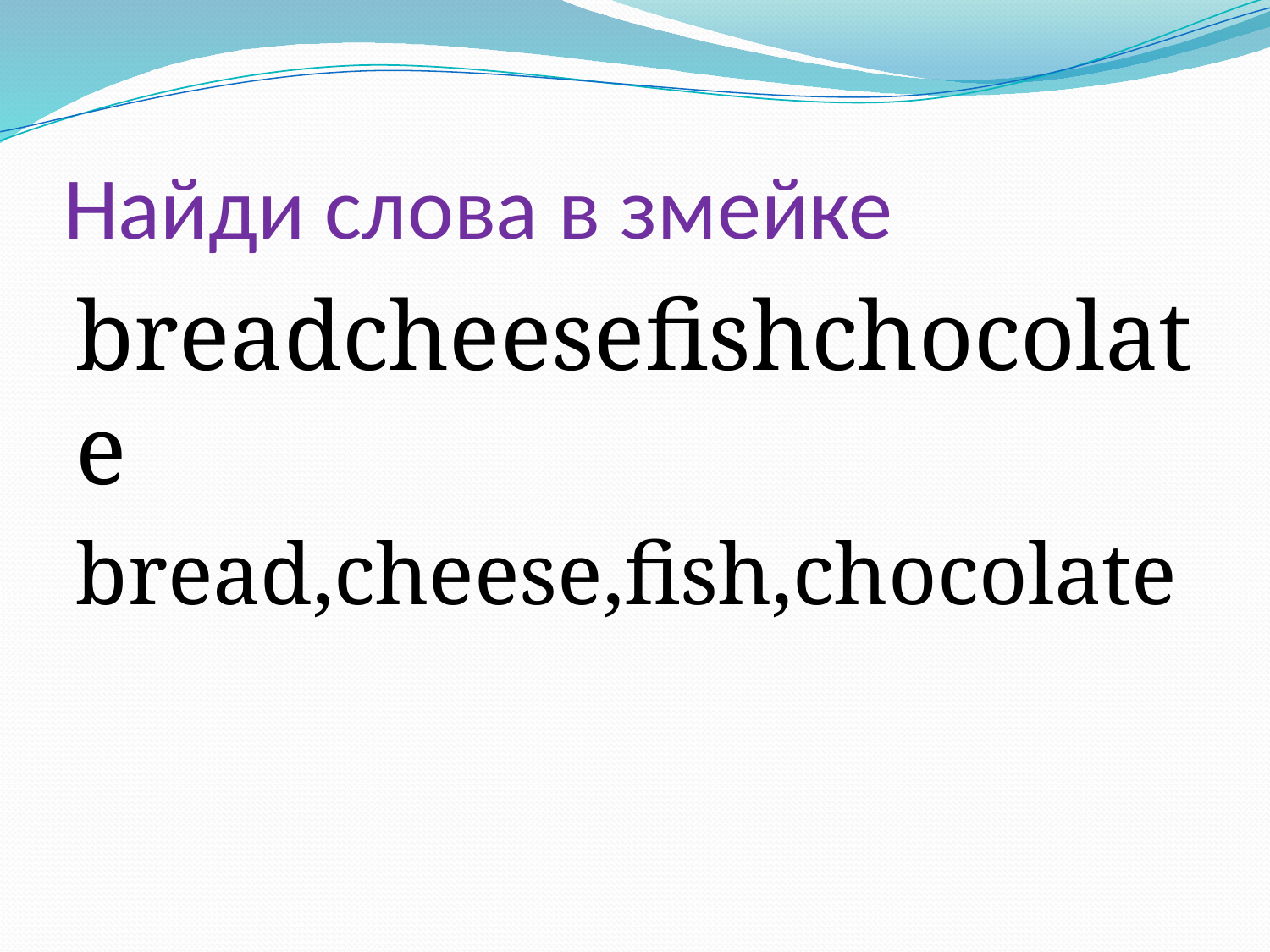

# Найди слова в змейке
breadcheesefishchocolate
bread,cheese,fish,chocolate